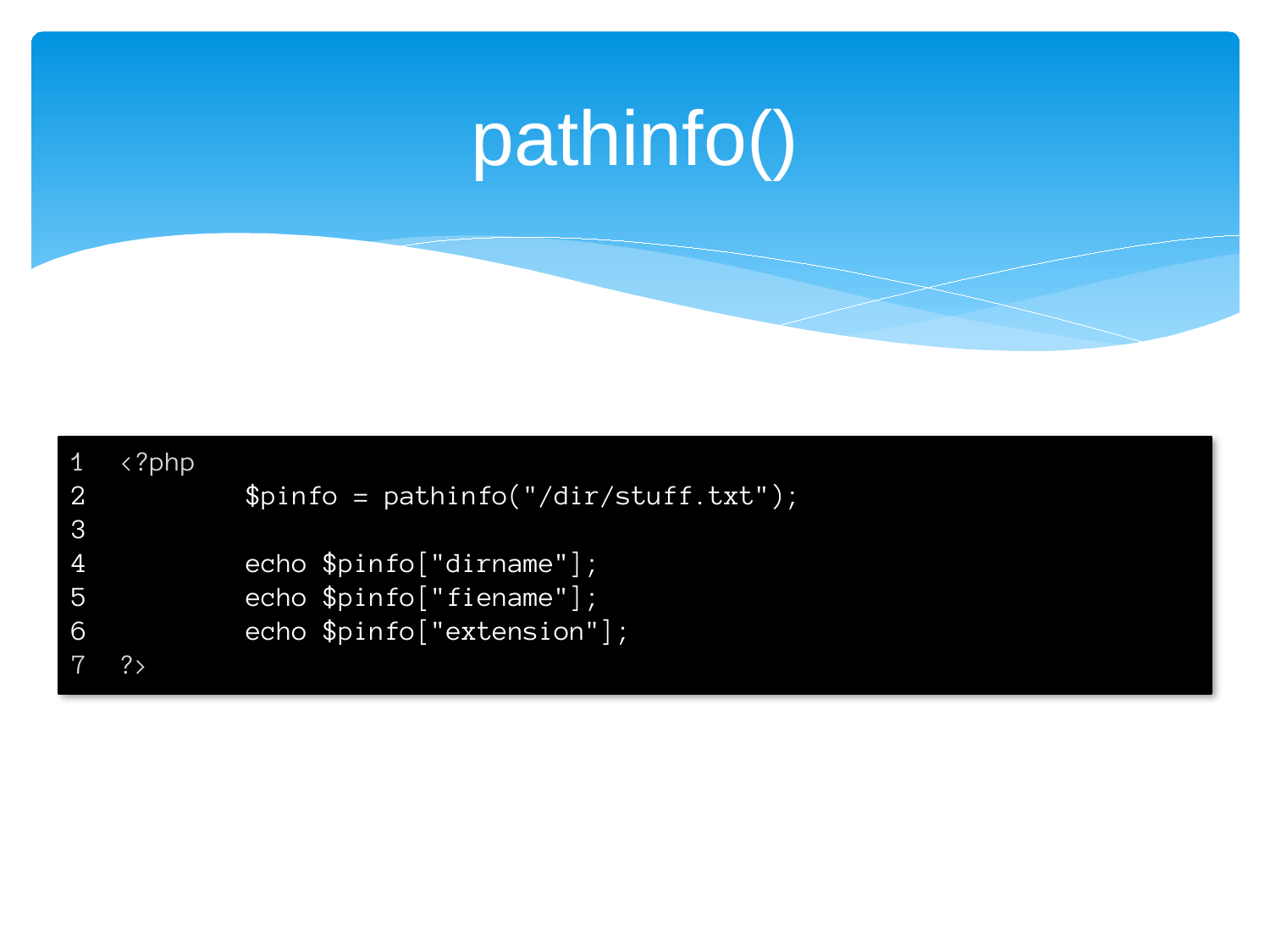

# pathinfo()
<?php
 	$pinfo = pathinfo("/dir/stuff.txt");

 	echo $pinfo["dirname"];
 	echo $pinfo["fiename"];
 	echo $pinfo["extension"];
?>